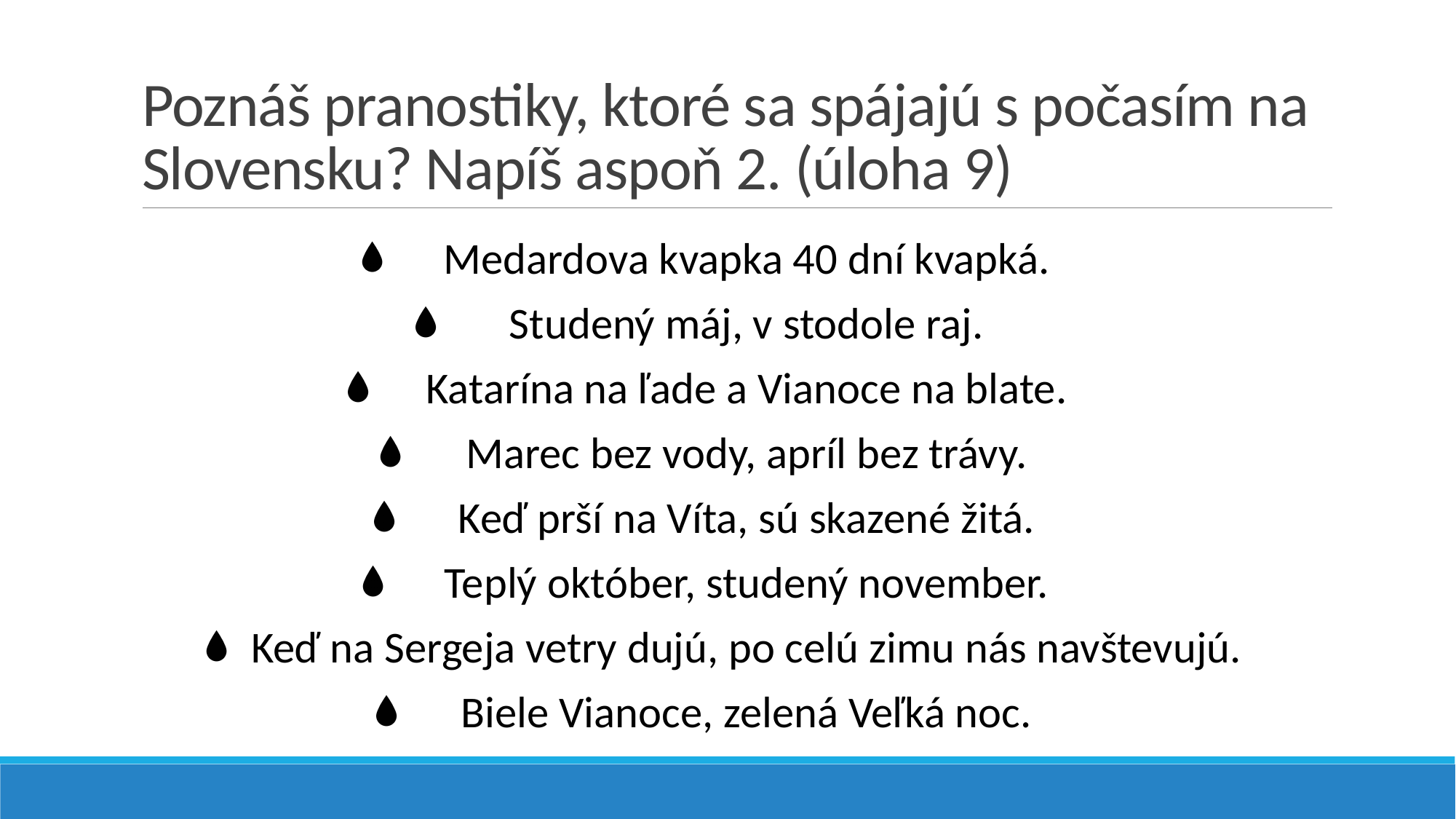

# Poznáš pranostiky, ktoré sa spájajú s počasím na Slovensku? Napíš aspoň 2. (úloha 9)
Medardova kvapka 40 dní kvapká.
Studený máj, v stodole raj.
Katarína na ľade a Vianoce na blate.
Marec bez vody, apríl bez trávy.
Keď prší na Víta, sú skazené žitá.
Teplý október, studený november.
Keď na Sergeja vetry dujú, po celú zimu nás navštevujú.
Biele Vianoce, zelená Veľká noc.